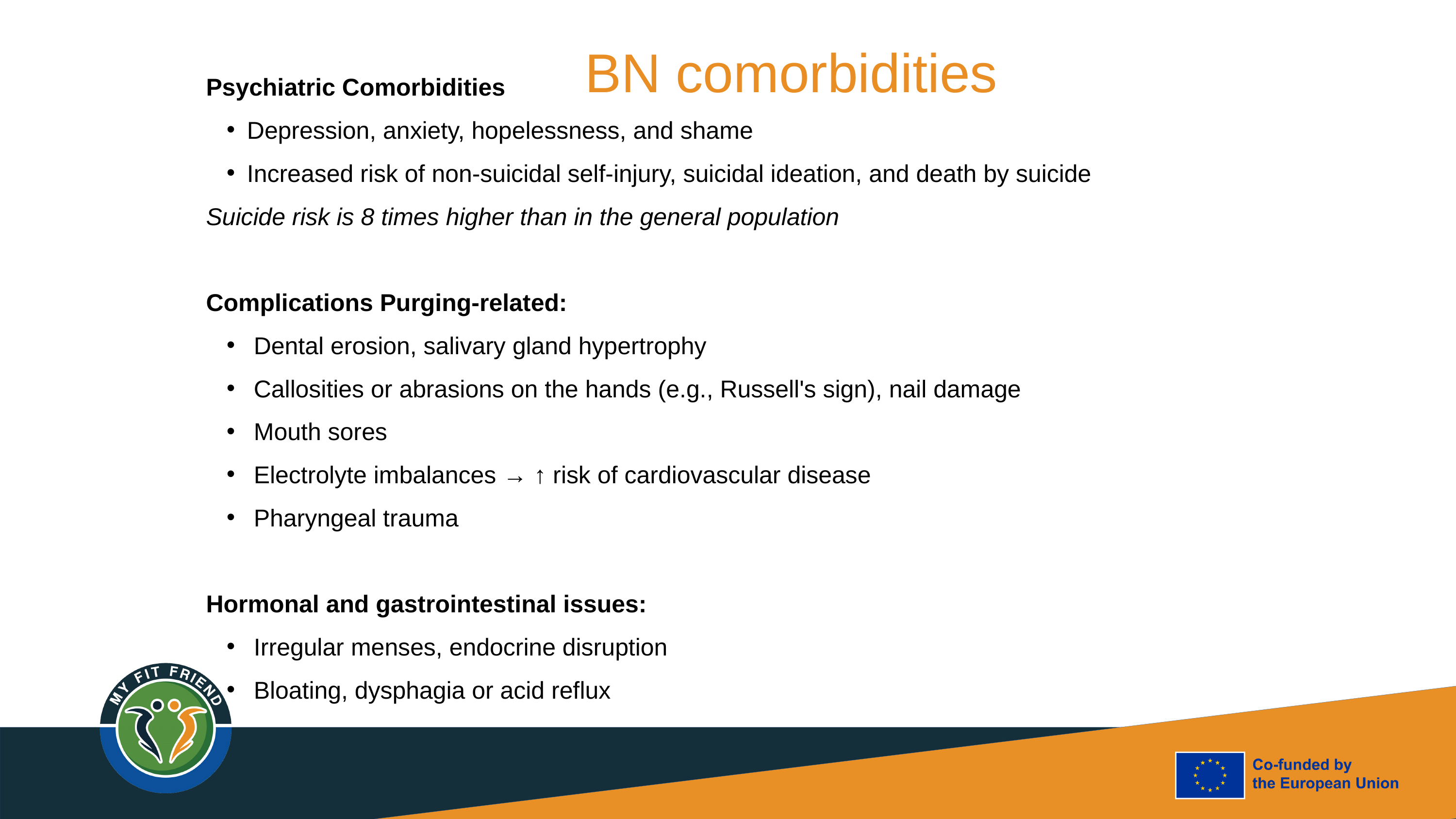

BN comorbidities
Psychiatric Comorbidities
Depression, anxiety, hopelessness, and shame
Increased risk of non-suicidal self-injury, suicidal ideation, and death by suicide
Suicide risk is 8 times higher than in the general population

Complications Purging-related:
 Dental erosion, salivary gland hypertrophy
 Callosities or abrasions on the hands (e.g., Russell's sign), nail damage
 Mouth sores
 Electrolyte imbalances → ↑ risk of cardiovascular disease
 Pharyngeal trauma

Hormonal and gastrointestinal issues:
 Irregular menses, endocrine disruption
 Bloating, dysphagia or acid reflux